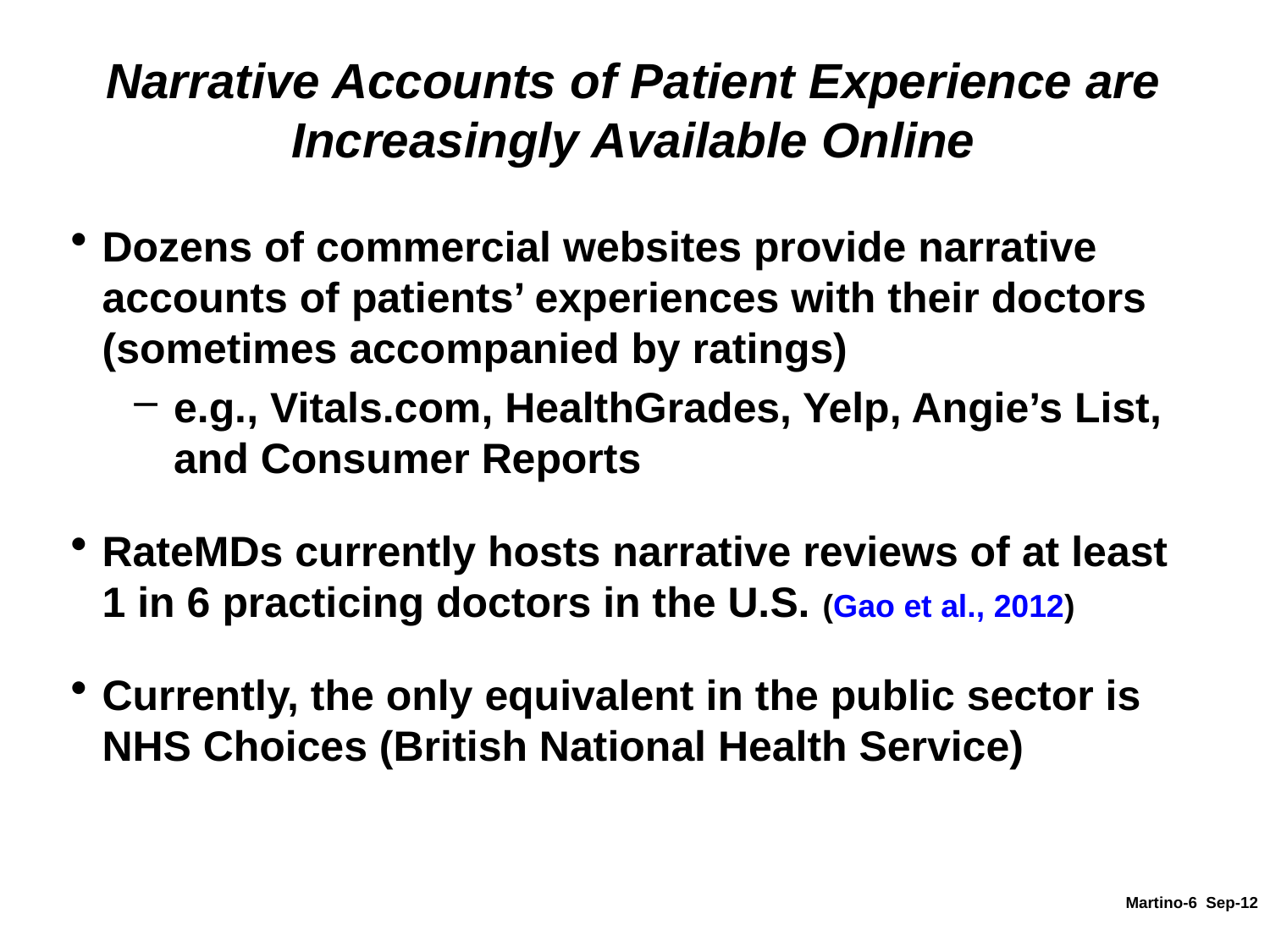

Narrative Accounts of Patient Experience are Increasingly Available Online
Dozens of commercial websites provide narrative accounts of patients’ experiences with their doctors (sometimes accompanied by ratings)
e.g., Vitals.com, HealthGrades, Yelp, Angie’s List, and Consumer Reports
RateMDs currently hosts narrative reviews of at least 1 in 6 practicing doctors in the U.S. (Gao et al., 2012)
Currently, the only equivalent in the public sector is NHS Choices (British National Health Service)